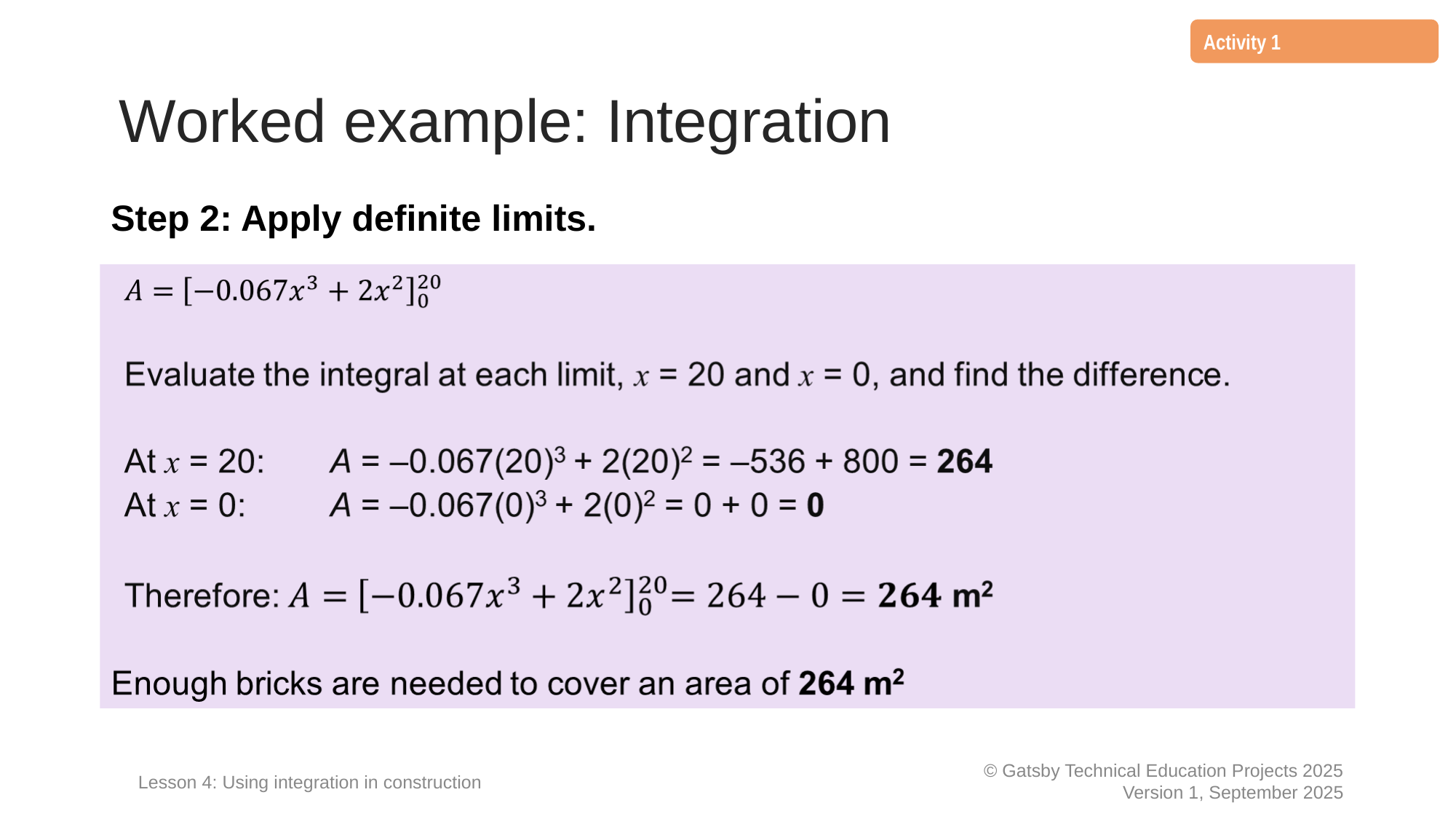

Activity 1
# Worked example: Integration
Step 2: Apply definite limits.

Lesson 4: Using integration in construction